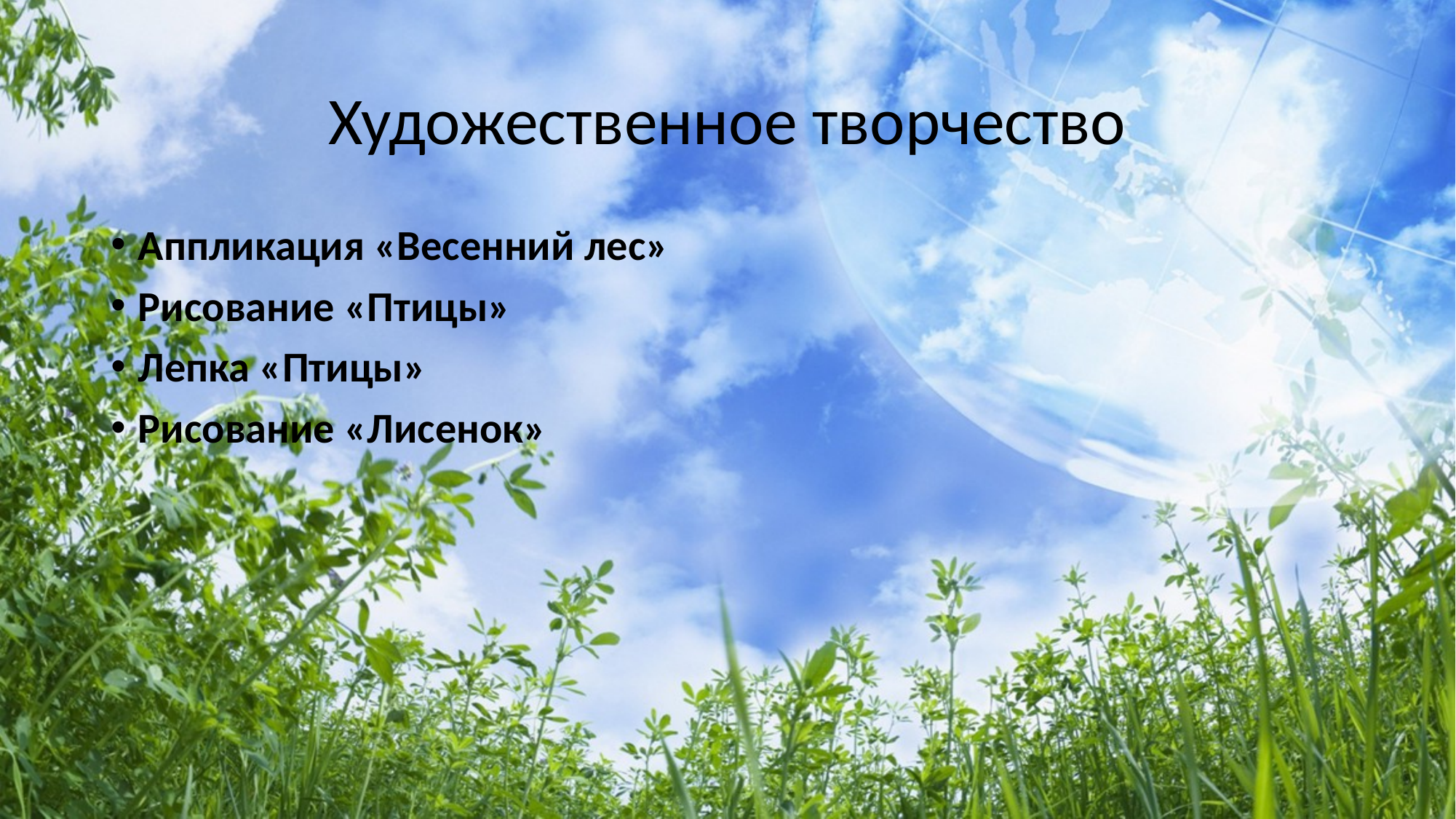

# Художественное творчество
Аппликация «Весенний лес»
Рисование «Птицы»
Лепка «Птицы»
Рисование «Лисенок»